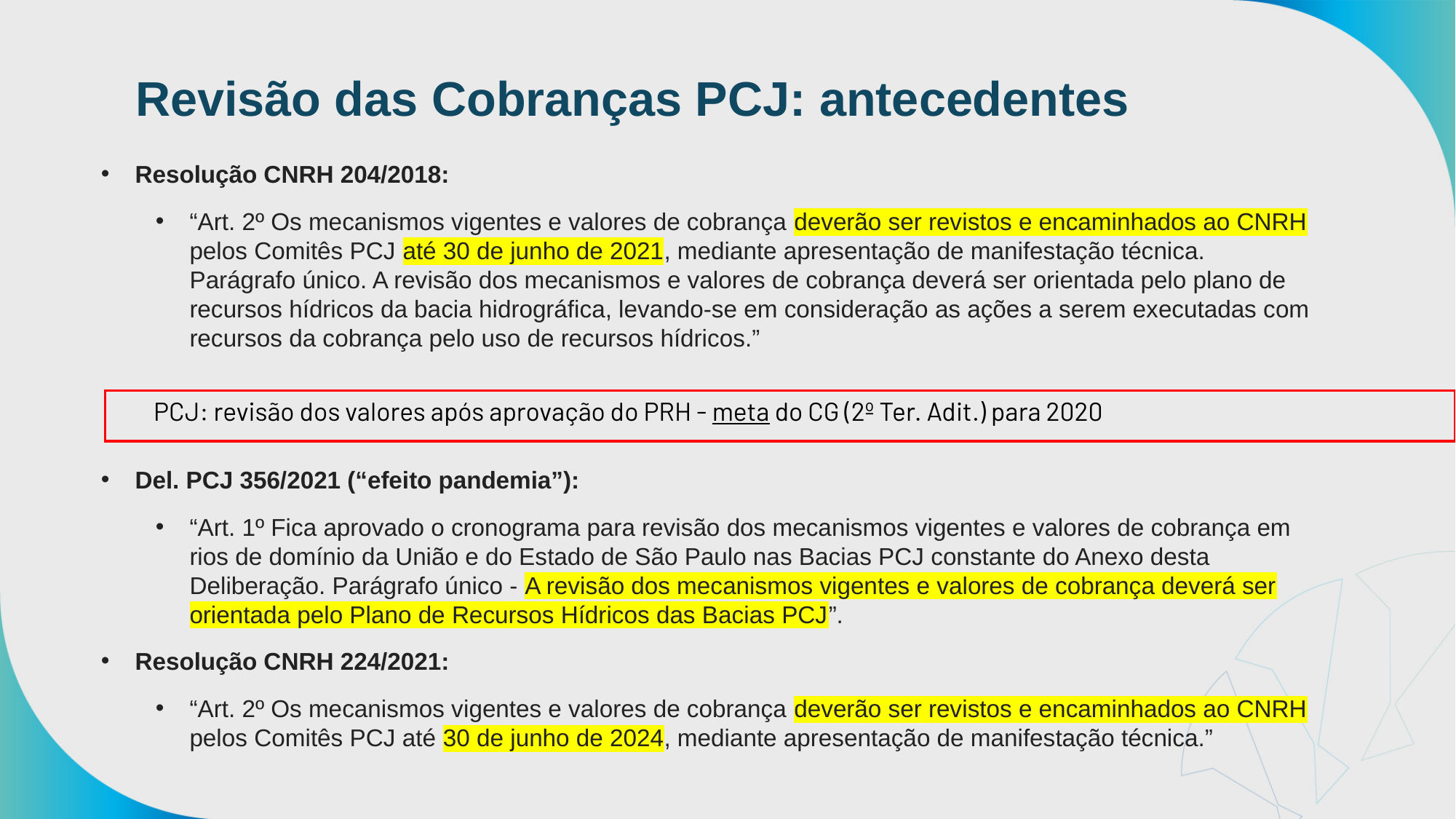

Revisão das Cobranças PCJ: antecedentes
Resolução CNRH 204/2018:
“Art. 2º Os mecanismos vigentes e valores de cobrança deverão ser revistos e encaminhados ao CNRH pelos Comitês PCJ até 30 de junho de 2021, mediante apresentação de manifestação técnica. Parágrafo único. A revisão dos mecanismos e valores de cobrança deverá ser orientada pelo plano de recursos hídricos da bacia hidrográfica, levando-se em consideração as ações a serem executadas com recursos da cobrança pelo uso de recursos hídricos.”

Del. PCJ 356/2021 (“efeito pandemia”):
“Art. 1º Fica aprovado o cronograma para revisão dos mecanismos vigentes e valores de cobrança em rios de domínio da União e do Estado de São Paulo nas Bacias PCJ constante do Anexo desta Deliberação. Parágrafo único - A revisão dos mecanismos vigentes e valores de cobrança deverá ser orientada pelo Plano de Recursos Hídricos das Bacias PCJ”.
Resolução CNRH 224/2021:
“Art. 2º Os mecanismos vigentes e valores de cobrança deverão ser revistos e encaminhados ao CNRH pelos Comitês PCJ até 30 de junho de 2024, mediante apresentação de manifestação técnica.”

PCJ: revisão dos valores após aprovação do PRH - meta do CG (2º Ter. Adit.) para 2020